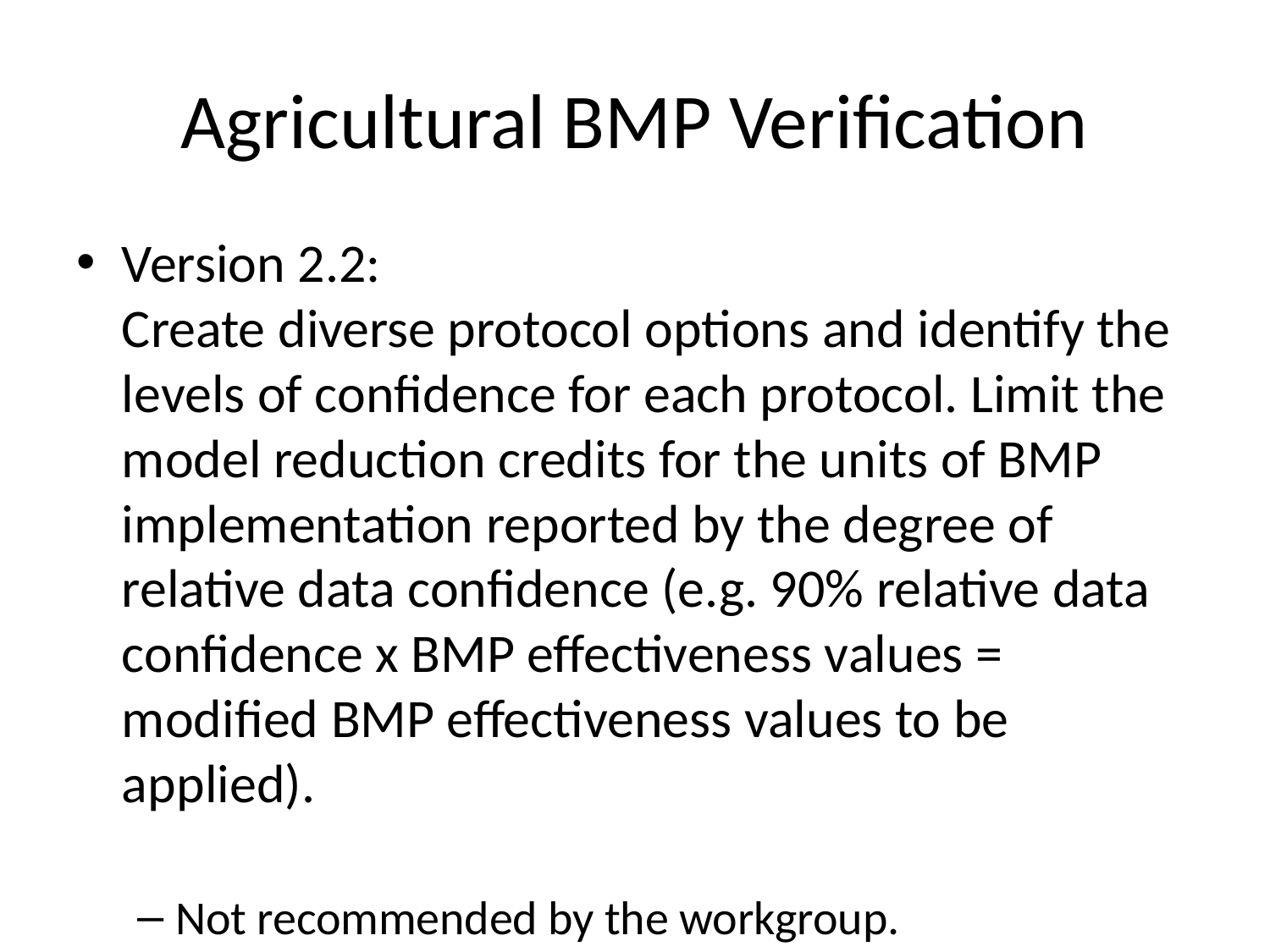

# Agricultural BMP Verification
Version 2.2:
Create diverse protocol options and identify the levels of confidence for each protocol. Limit the model reduction credits for the units of BMP implementation reported by the degree of relative data confidence (e.g. 90% relative data confidence x BMP effectiveness values = modified BMP effectiveness values to be applied).
Not recommended by the workgroup.